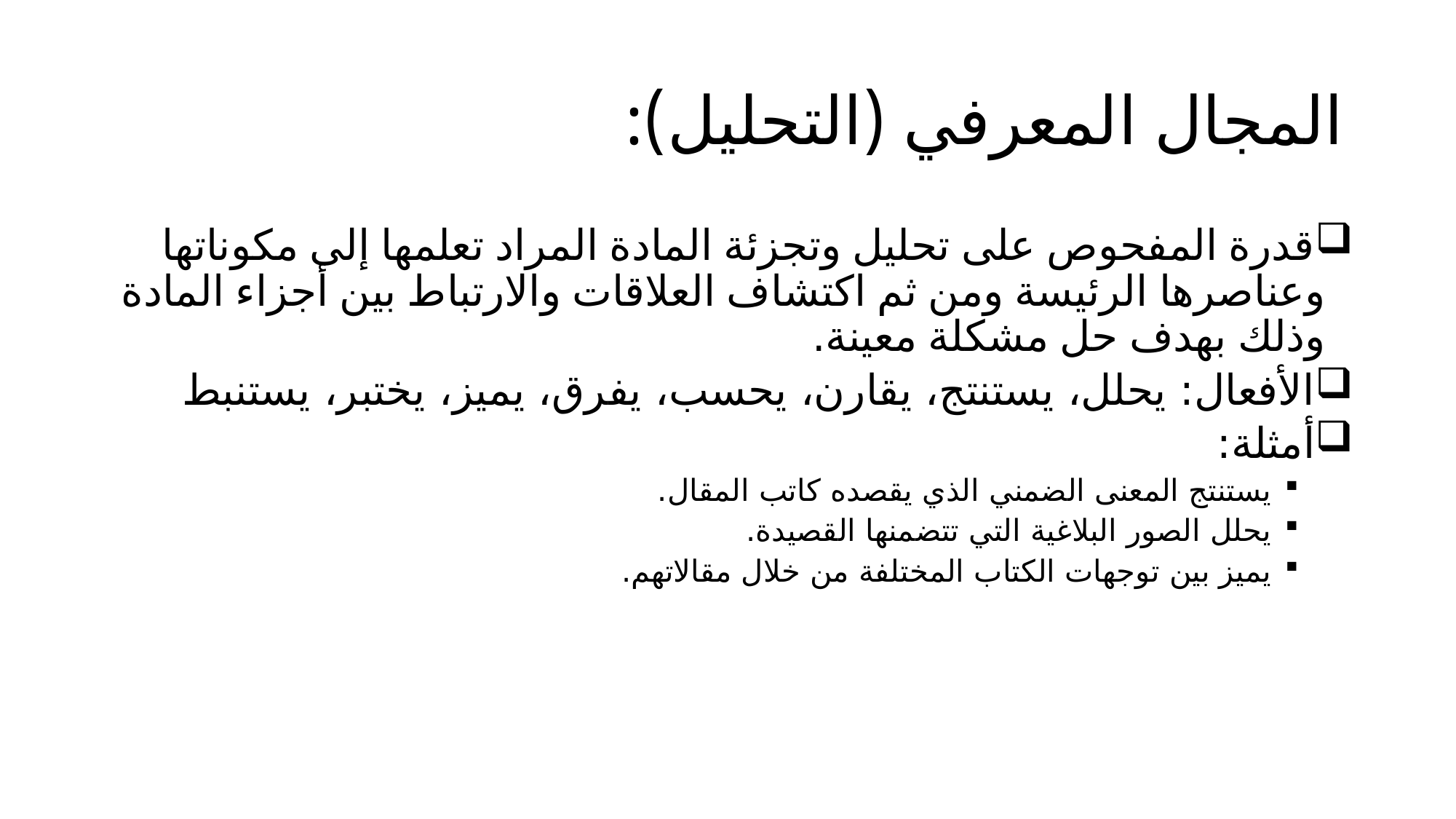

# المجال المعرفي (التحليل):
قدرة المفحوص على تحليل وتجزئة المادة المراد تعلمها إلى مكوناتها وعناصرها الرئيسة ومن ثم اكتشاف العلاقات والارتباط بين أجزاء المادة وذلك بهدف حل مشكلة معينة.
الأفعال: يحلل، يستنتج، يقارن، يحسب، يفرق، يميز، يختبر، يستنبط
أمثلة:
يستنتج المعنى الضمني الذي يقصده كاتب المقال.
يحلل الصور البلاغية التي تتضمنها القصيدة.
يميز بين توجهات الكتاب المختلفة من خلال مقالاتهم.